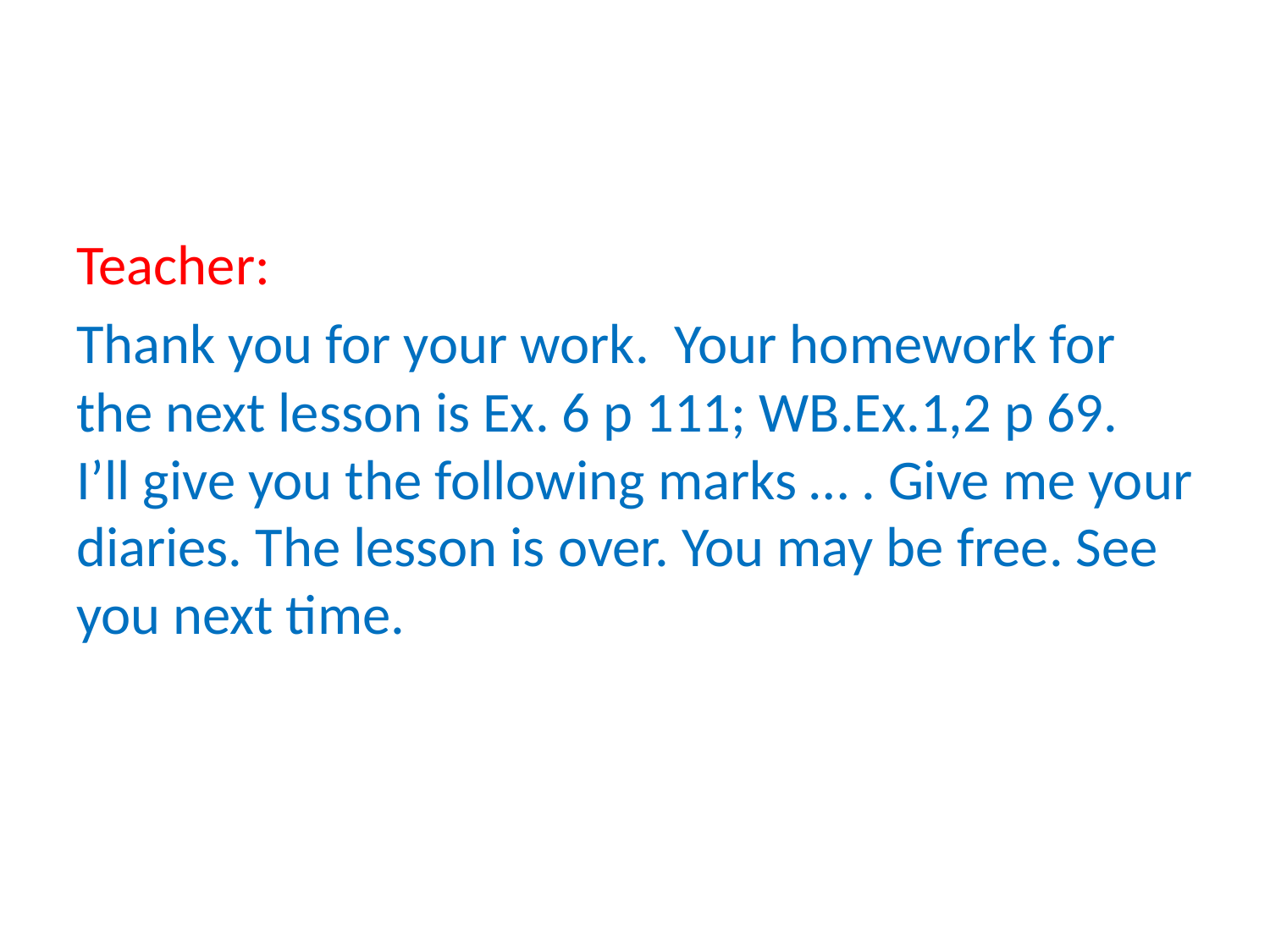

Teacher:
Thank you for your work.  Your homework for the next lesson is Ex. 6 p 111; WB.Ex.1,2 p 69.  I’ll give you the following marks … . Give me your diaries. The lesson is over. You may be free. See you next time.